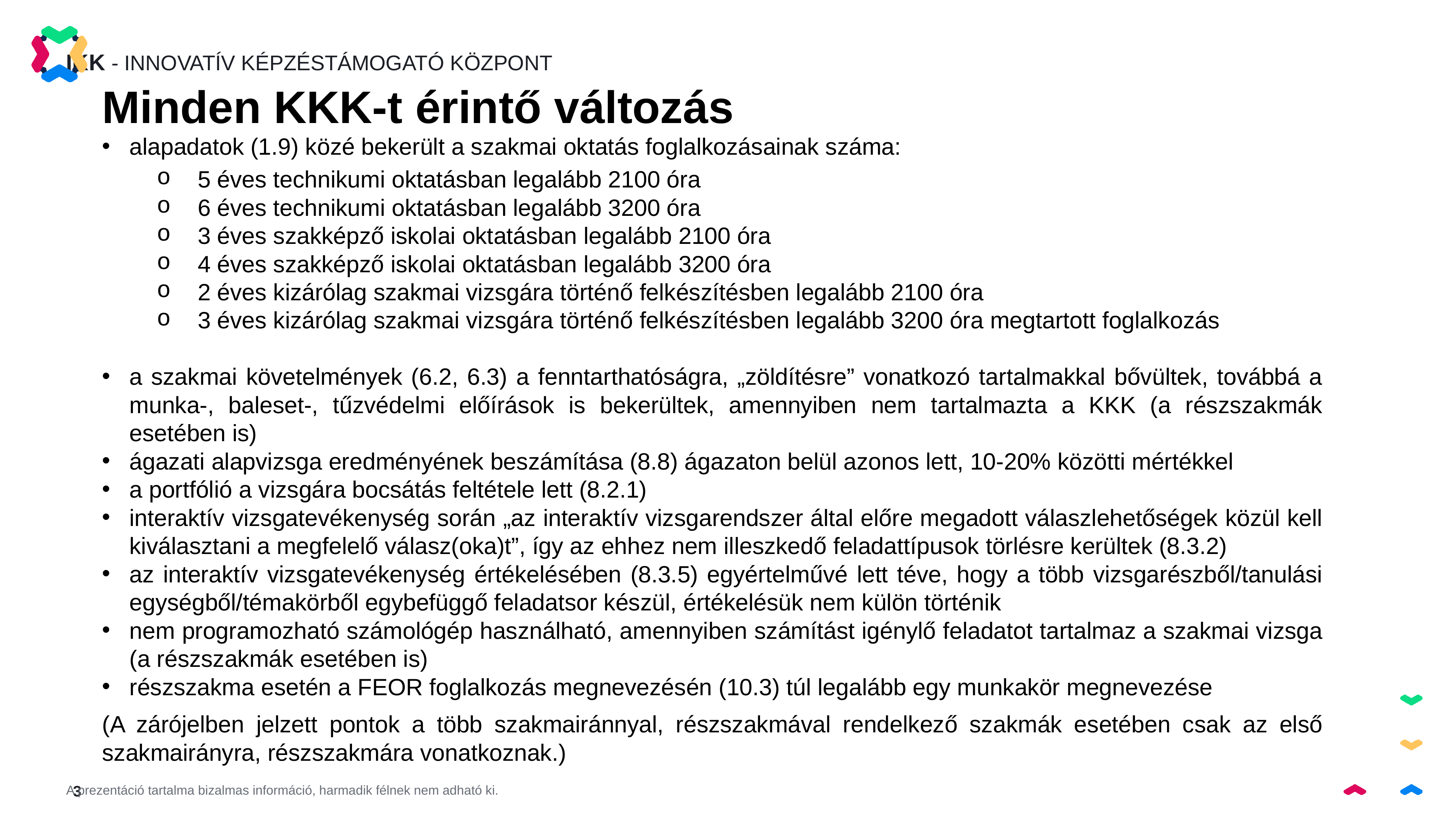

Minden KKK-t érintő változás
alapadatok (1.9) közé bekerült a szakmai oktatás foglalkozásainak száma:
5 éves technikumi oktatásban legalább 2100 óra
6 éves technikumi oktatásban legalább 3200 óra
3 éves szakképző iskolai oktatásban legalább 2100 óra
4 éves szakképző iskolai oktatásban legalább 3200 óra
2 éves kizárólag szakmai vizsgára történő felkészítésben legalább 2100 óra
3 éves kizárólag szakmai vizsgára történő felkészítésben legalább 3200 óra megtartott foglalkozás

a szakmai követelmények (6.2, 6.3) a fenntarthatóságra, „zöldítésre” vonatkozó tartalmakkal bővültek, továbbá a munka-, baleset-, tűzvédelmi előírások is bekerültek, amennyiben nem tartalmazta a KKK (a részszakmák esetében is)
ágazati alapvizsga eredményének beszámítása (8.8) ágazaton belül azonos lett, 10-20% közötti mértékkel
a portfólió a vizsgára bocsátás feltétele lett (8.2.1)
interaktív vizsgatevékenység során „az interaktív vizsgarendszer által előre megadott válaszlehetőségek közül kell kiválasztani a megfelelő válasz(oka)t”, így az ehhez nem illeszkedő feladattípusok törlésre kerültek (8.3.2)
az interaktív vizsgatevékenység értékelésében (8.3.5) egyértelművé lett téve, hogy a több vizsgarészből/tanulási egységből/témakörből egybefüggő feladatsor készül, értékelésük nem külön történik
nem programozható számológép használható, amennyiben számítást igénylő feladatot tartalmaz a szakmai vizsga (a részszakmák esetében is)
részszakma esetén a FEOR foglalkozás megnevezésén (10.3) túl legalább egy munkakör megnevezése
(A zárójelben jelzett pontok a több szakmairánnyal, részszakmával rendelkező szakmák esetében csak az első szakmairányra, részszakmára vonatkoznak.)